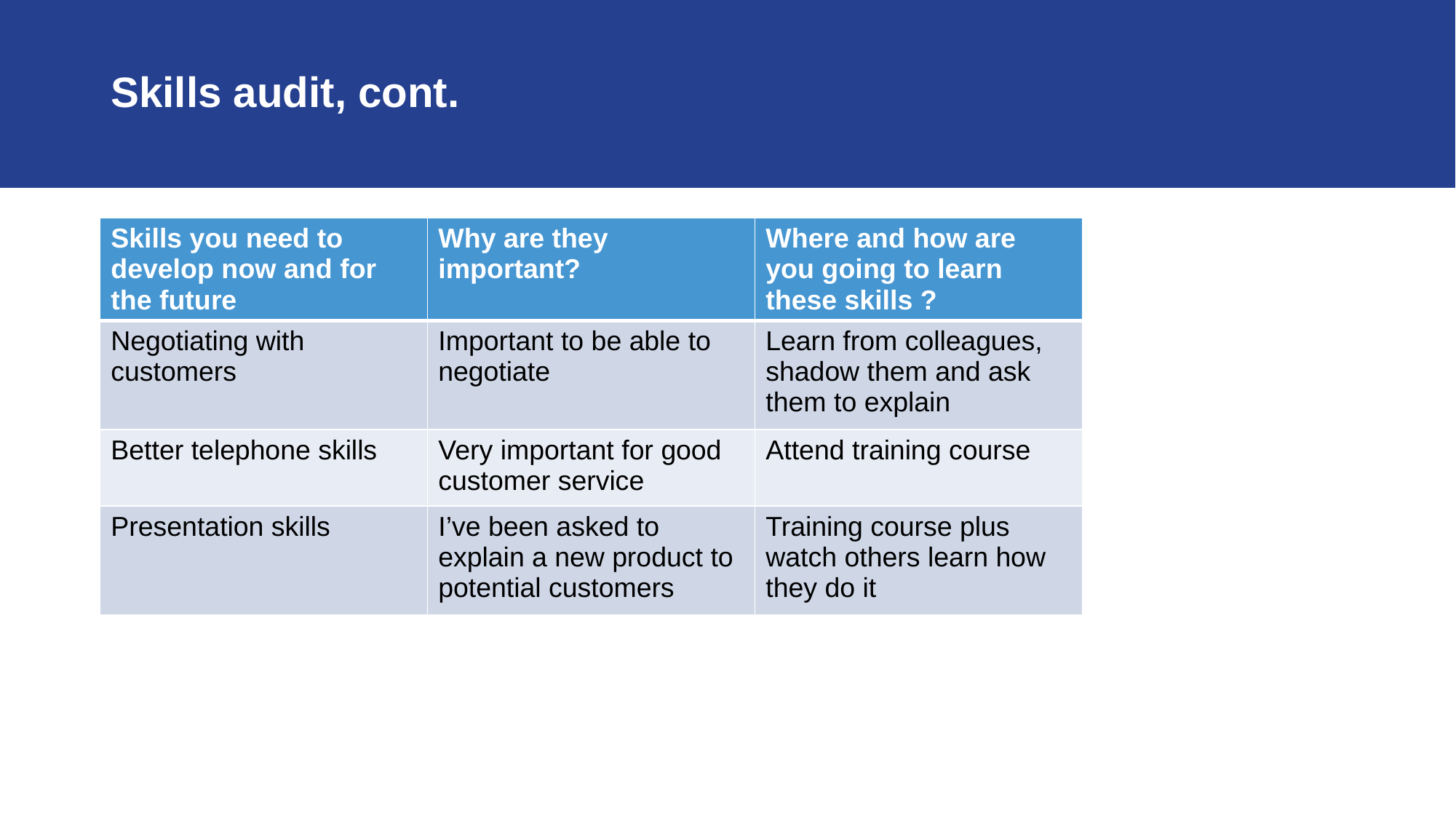

# Skills audit, cont.

| Skills you need to develop now and for the future | Why are they important? | Where and how are you going to learn these skills ? |
| --- | --- | --- |
| Negotiating with customers | Important to be able to negotiate | Learn from colleagues, shadow them and ask them to explain |
| Better telephone skills | Very important for good customer service | Attend training course |
| Presentation skills | I’ve been asked to explain a new product to potential customers | Training course plus watch others learn how they do it |